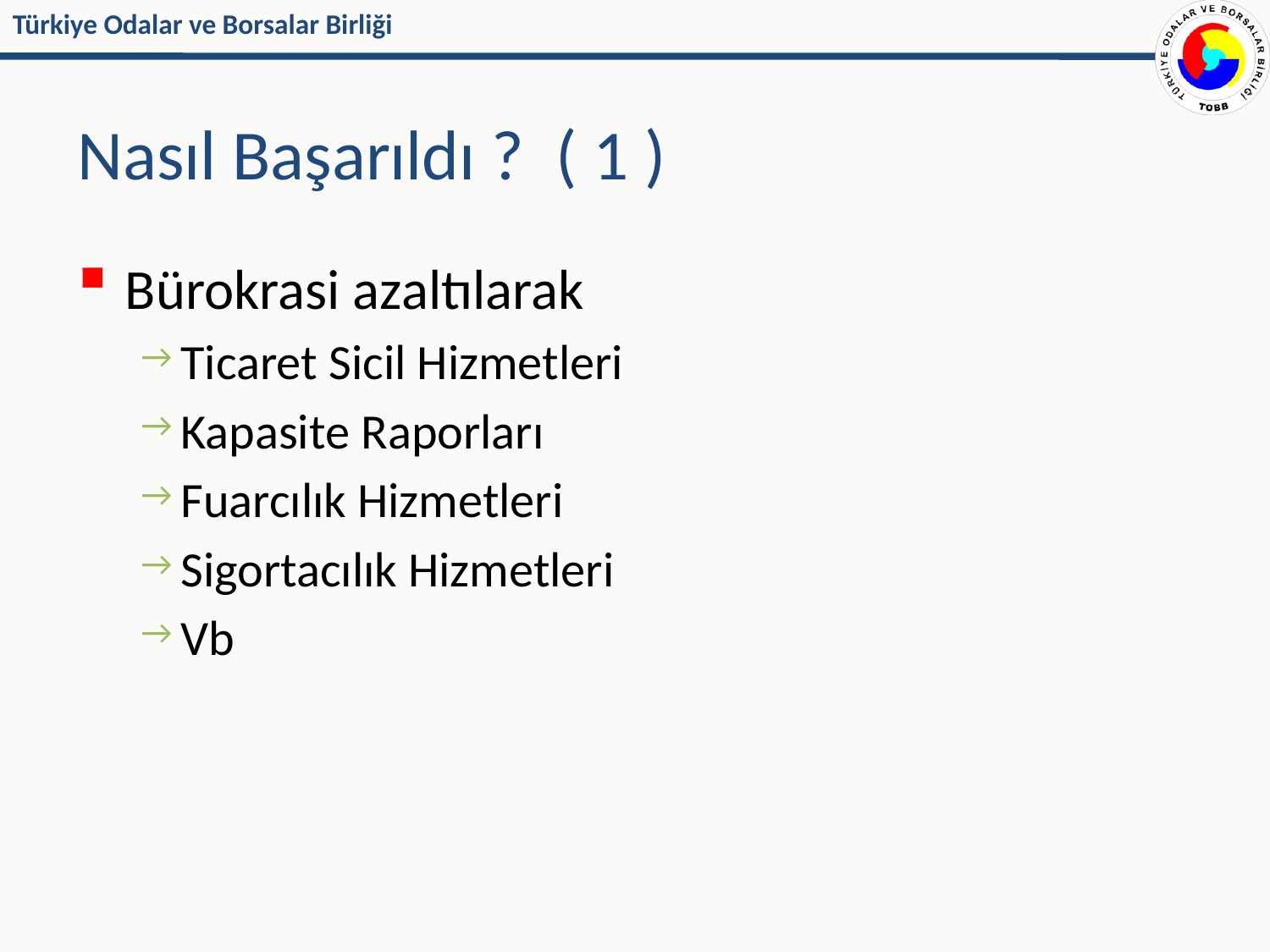

# Nasıl Başarıldı ?  ( 1 )
Bürokrasi azaltılarak
Ticaret Sicil Hizmetleri
Kapasite Raporları
Fuarcılık Hizmetleri
Sigortacılık Hizmetleri
Vb